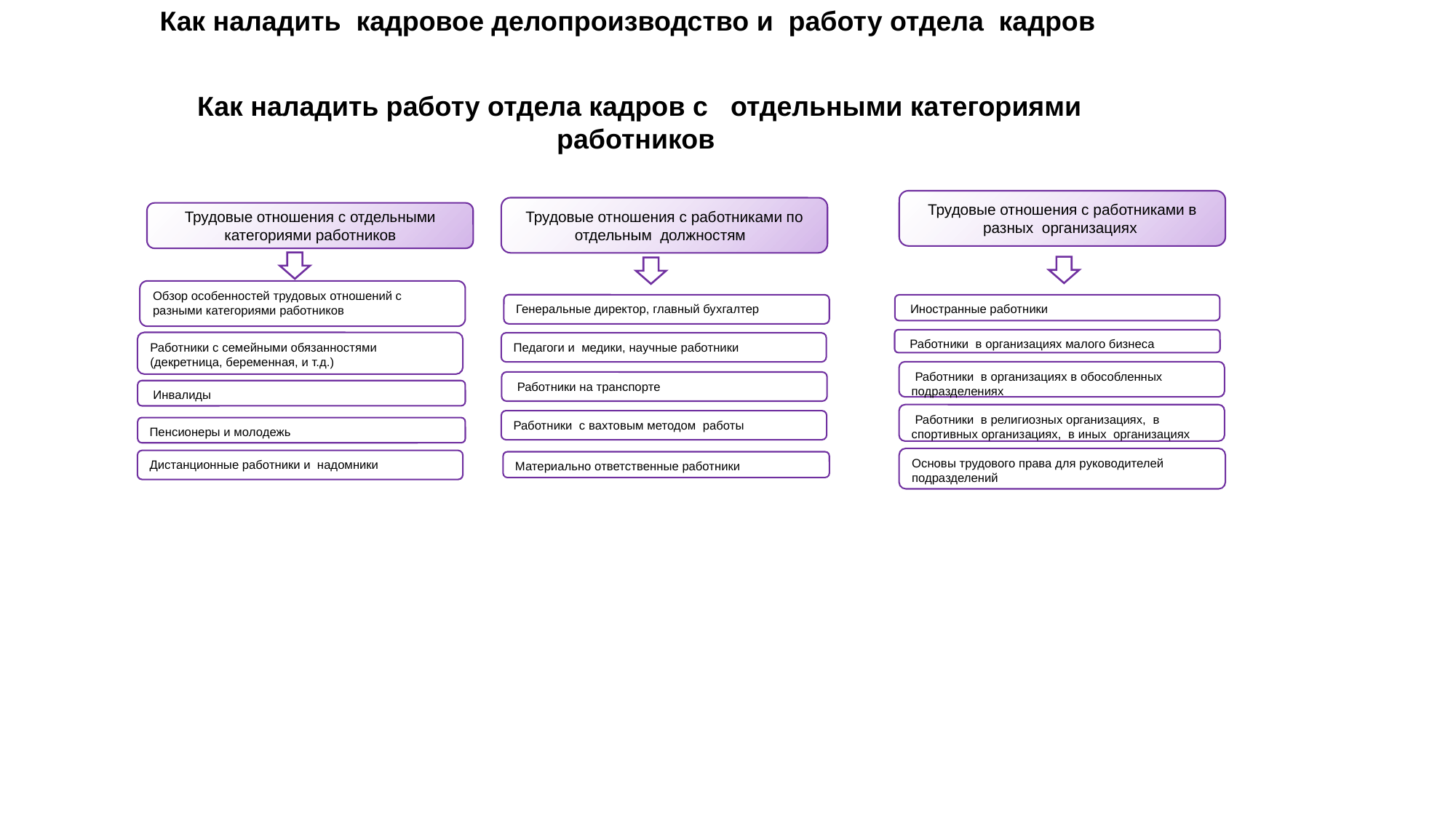

Как наладить  кадровое делопроизводство и  работу отдела  кадров
Как наладить работу отдела кадров с   отдельными категориями работников
Трудовые отношения с работниками в разных  организациях
Трудовые отношения с работниками по отдельным  должностям
Трудовые отношения с отдельными категориями работников

Обзор особенностей трудовых отношений с разными категориями работников
Генеральные директор, главный бухгалтер
 Иностранные работники
 Работники  в организациях малого бизнеса
Работники с семейными обязанностями (декретница, беременная, и т.д.)
Педагоги и  медики, научные работники
 Работники  в организациях в обособленных подразделениях
 Работники на транспорте
 Инвалиды
 Работники  в религиозных организациях,  в спортивных организациях,  в иных  организациях
Работники  с вахтовым методом  работы
Пенсионеры и молодежь
Основы трудового права для руководителей  подразделений
Дистанционные работники и  надомники
Материально ответственные работники
Работники подразделений в различных регионах